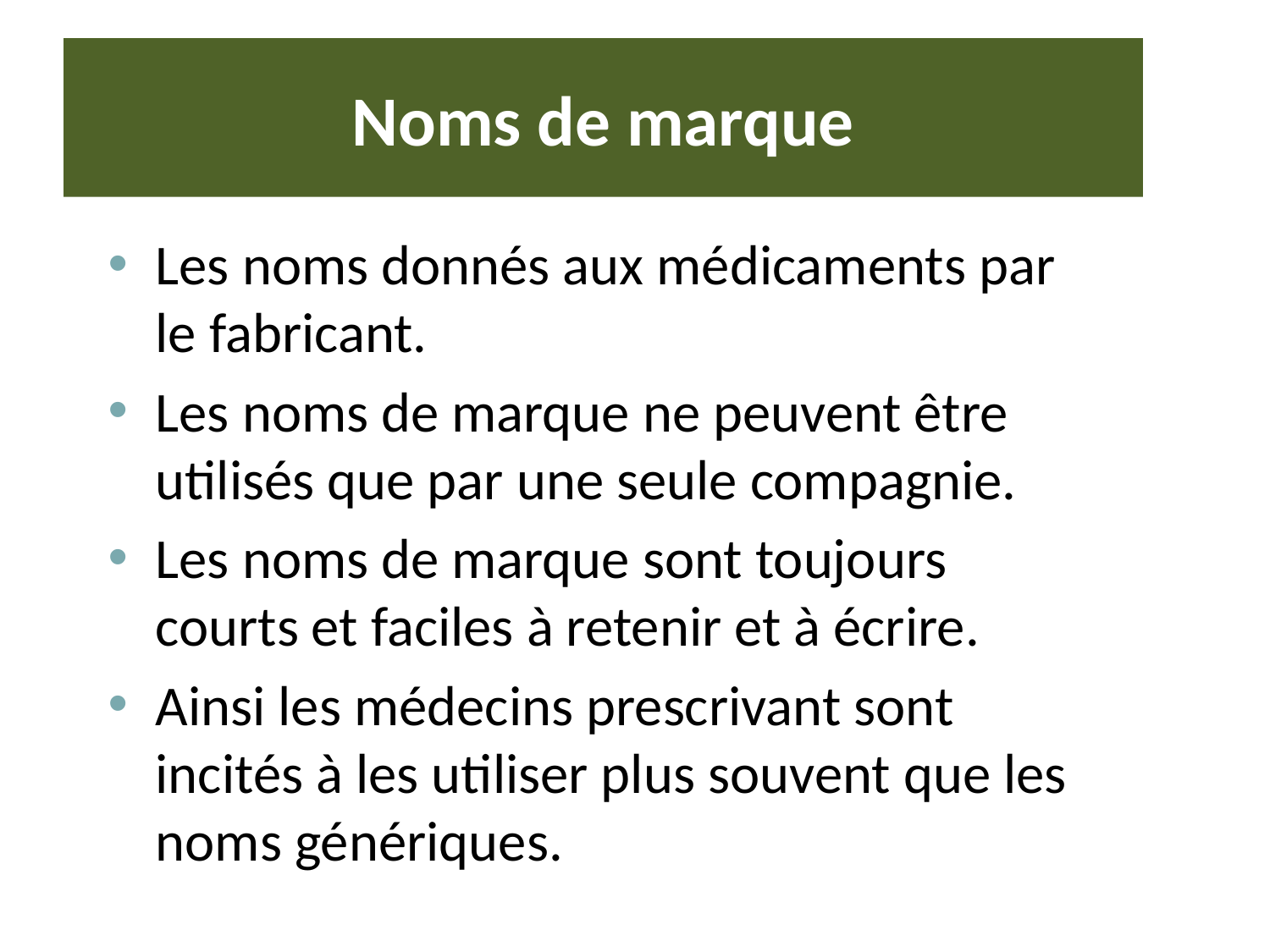

# Noms de marque
Les noms donnés aux médicaments par le fabricant.
Les noms de marque ne peuvent être utilisés que par une seule compagnie.
Les noms de marque sont toujours courts et faciles à retenir et à écrire.
Ainsi les médecins prescrivant sont incités à les utiliser plus souvent que les noms génériques.